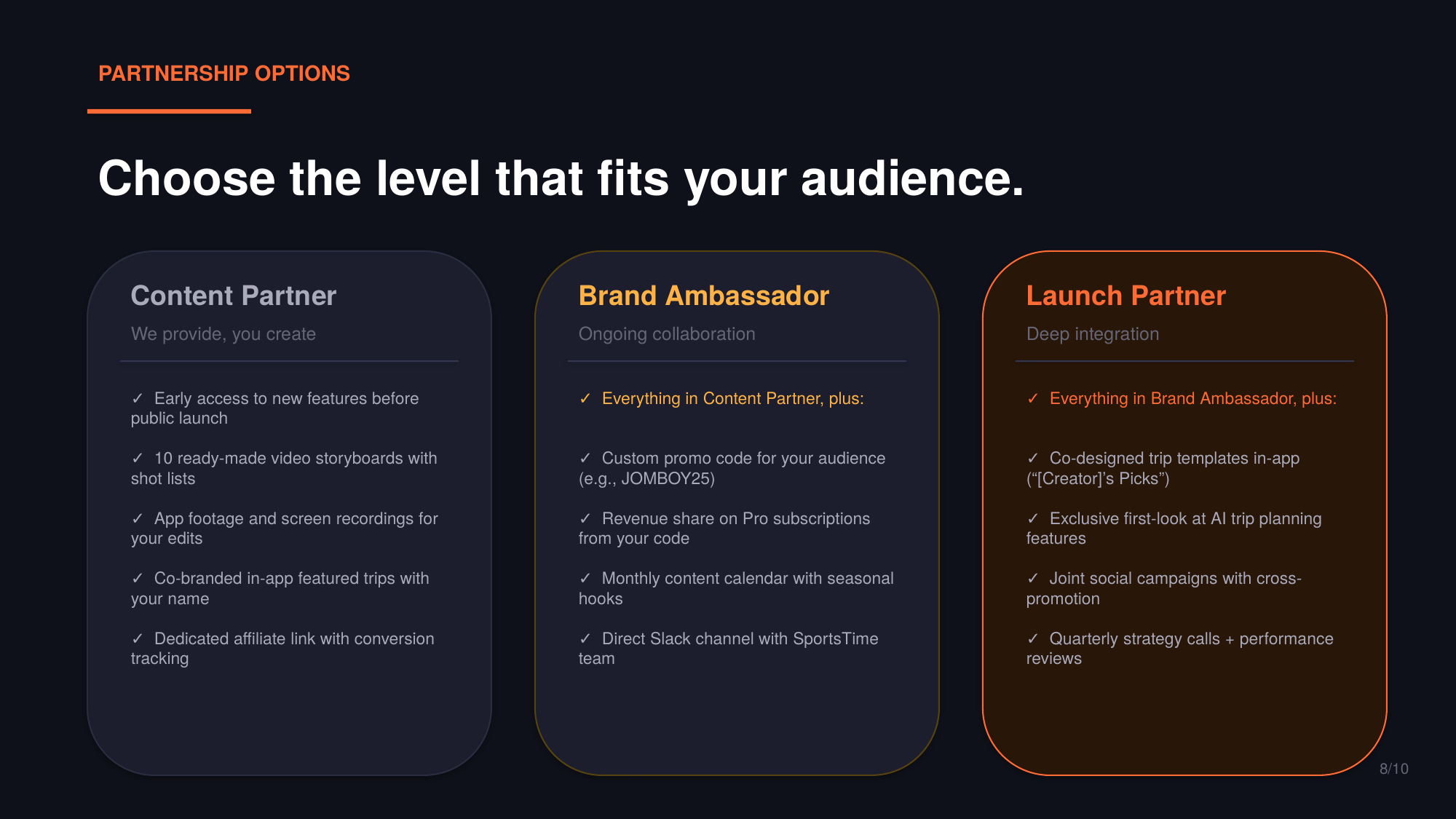

PARTNERSHIP OPTIONS

Choose the level that fits your audience.

Content Partner
Brand Ambassador
Launch Partner
We provide, you create
Ongoing collaboration
Deep integration

✓  Early access to new features before public launch
✓  Everything in Content Partner, plus:
✓  Everything in Brand Ambassador, plus:
✓  10 ready-made video storyboards with shot lists
✓  Custom promo code for your audience (e.g., JOMBOY25)
✓  Co-designed trip templates in-app (“[Creator]’s Picks”)
✓  App footage and screen recordings for your edits
✓  Revenue share on Pro subscriptions from your code
✓  Exclusive first-look at AI trip planning features
✓  Co-branded in-app featured trips with your name
✓  Monthly content calendar with seasonal hooks
✓  Joint social campaigns with cross-promotion
✓  Dedicated affiliate link with conversion tracking
✓  Direct Slack channel with SportsTime team
✓  Quarterly strategy calls + performance reviews
8/10